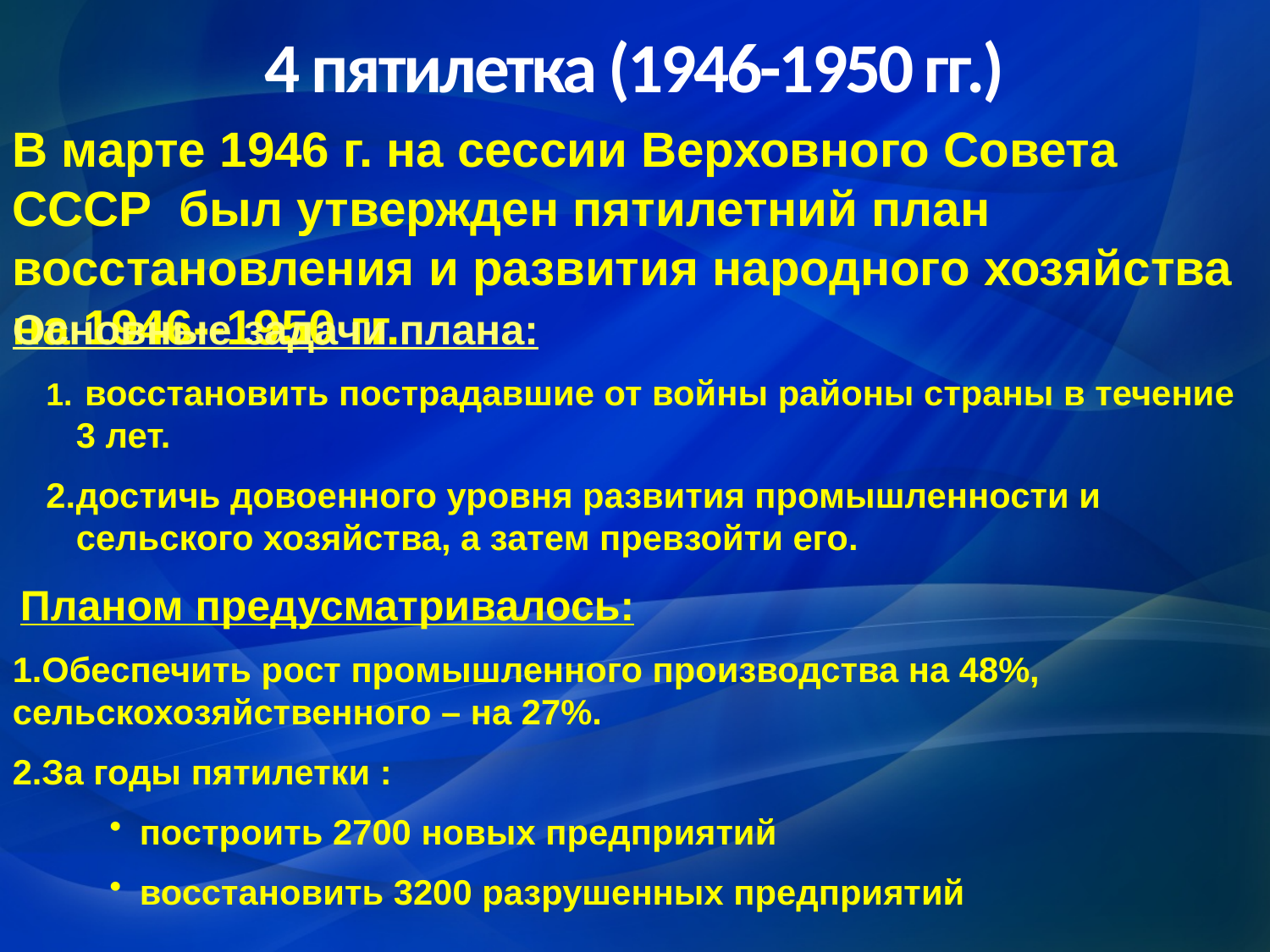

# 4 пятилетка (1946-1950 гг.)
В марте 1946 г. на сессии Верховного Совета СССР  был утвержден пятилетний план восстановления и развития народного хозяйства на 1946--1950 гг.
Основные задачи плана:
 восстановить пострадавшие от войны районы страны в течение 3 лет.
достичь довоенного уровня развития промышленности и сельского хозяйства, а затем превзойти его.
 Планом предусматривалось:
Обеспечить рост промышленного производства на 48%, сельскохозяйственного – на 27%.
За годы пятилетки :
построить 2700 новых предприятий
восстановить 3200 разрушенных предприятий